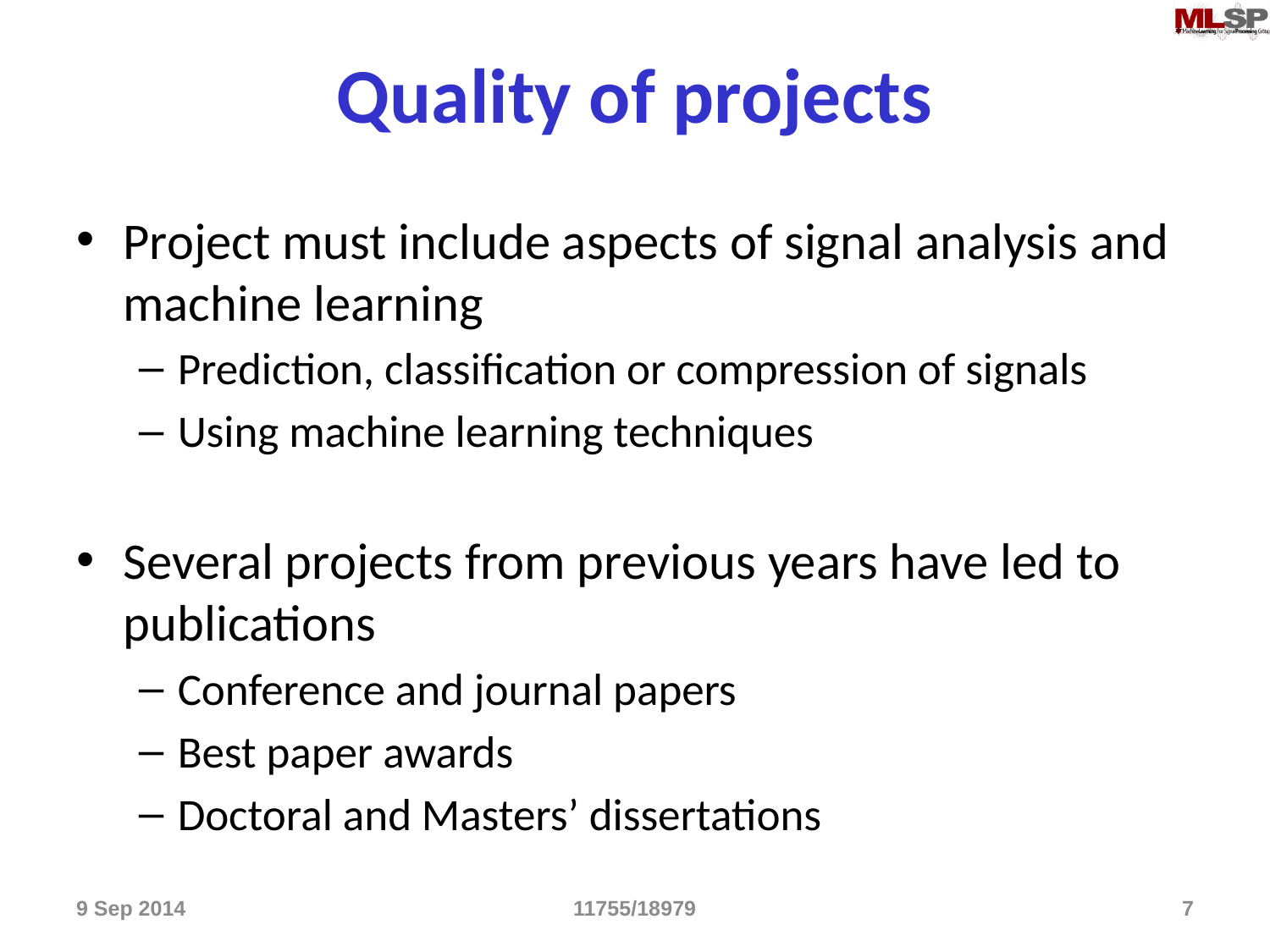

# Quality of projects
Project must include aspects of signal analysis and machine learning
Prediction, classification or compression of signals
Using machine learning techniques

Several projects from previous years have led to publications
Conference and journal papers
Best paper awards
Doctoral and Masters’ dissertations
9 Sep 2014
11755/18979
7